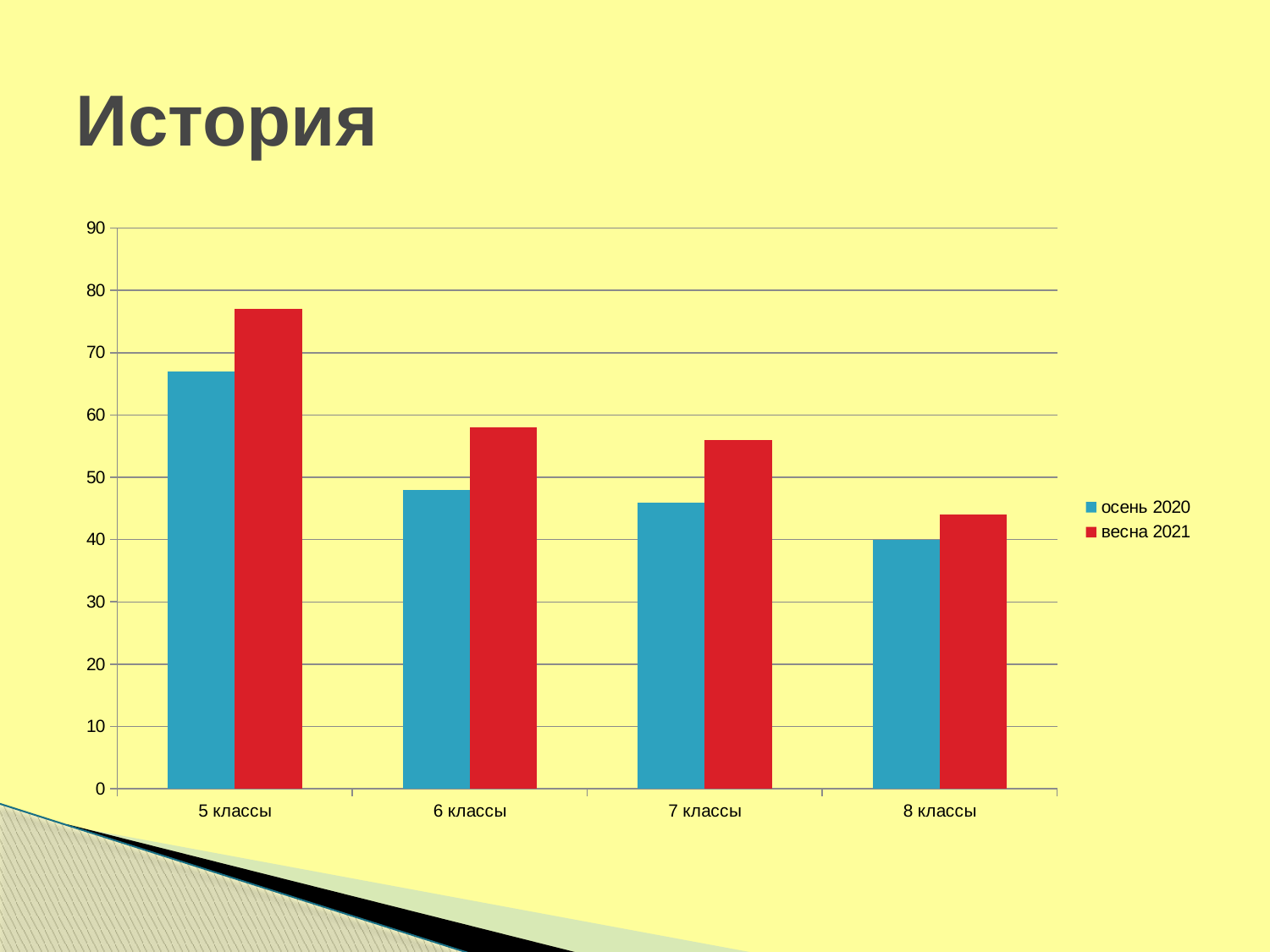

# История

### Chart

| Category | осень 2020 | весна 2021 |
|---|---|---|
| 5 классы | 67.0 | 77.0 |
| 6 классы | 48.0 | 58.0 |
| 7 классы | 46.0 | 56.0 |
| 8 классы | 40.0 | 44.0 |